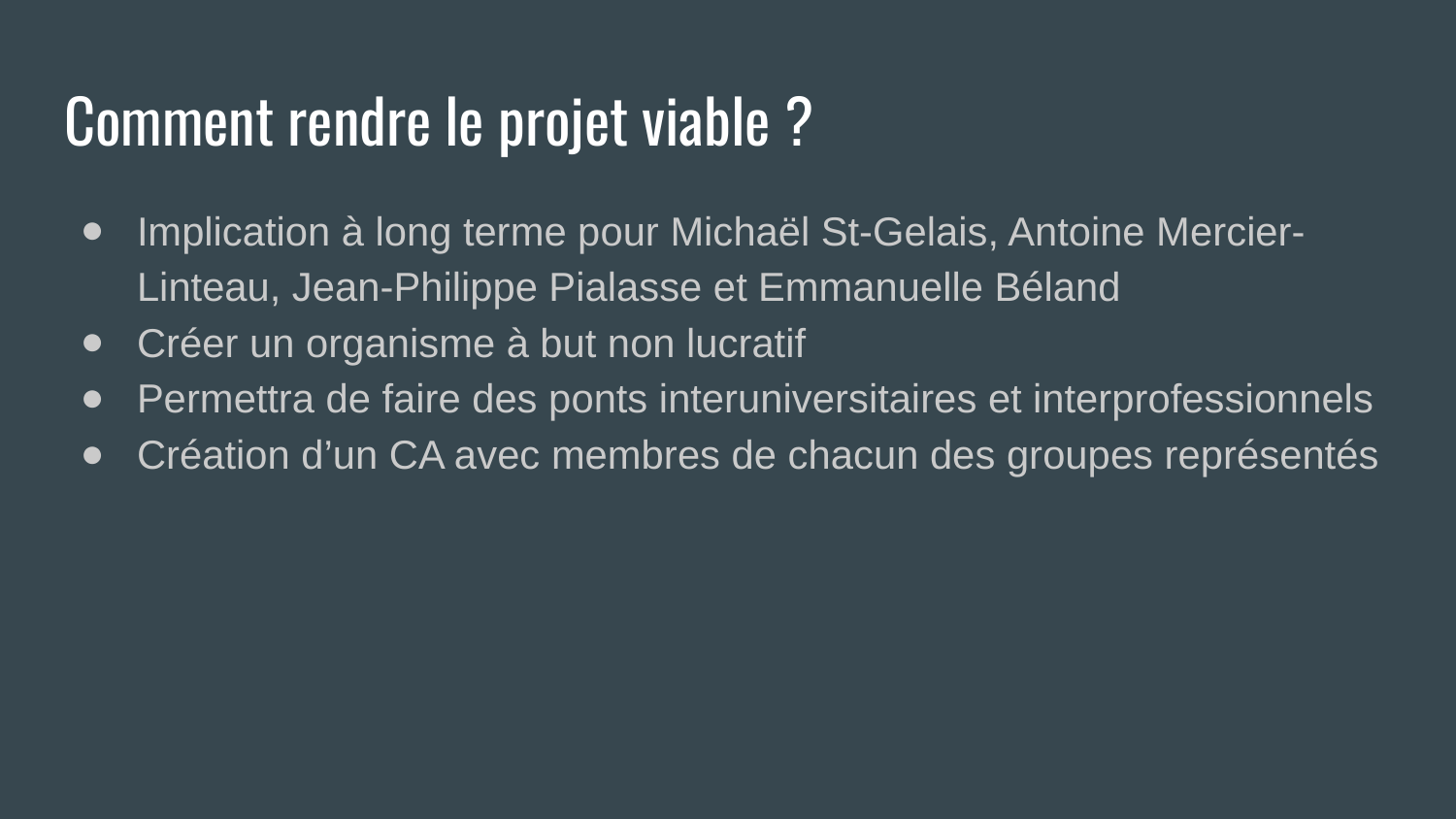

# Comment rendre le projet viable ?
Implication à long terme pour Michaël St-Gelais, Antoine Mercier-Linteau, Jean-Philippe Pialasse et Emmanuelle Béland
Créer un organisme à but non lucratif
Permettra de faire des ponts interuniversitaires et interprofessionnels
Création d’un CA avec membres de chacun des groupes représentés